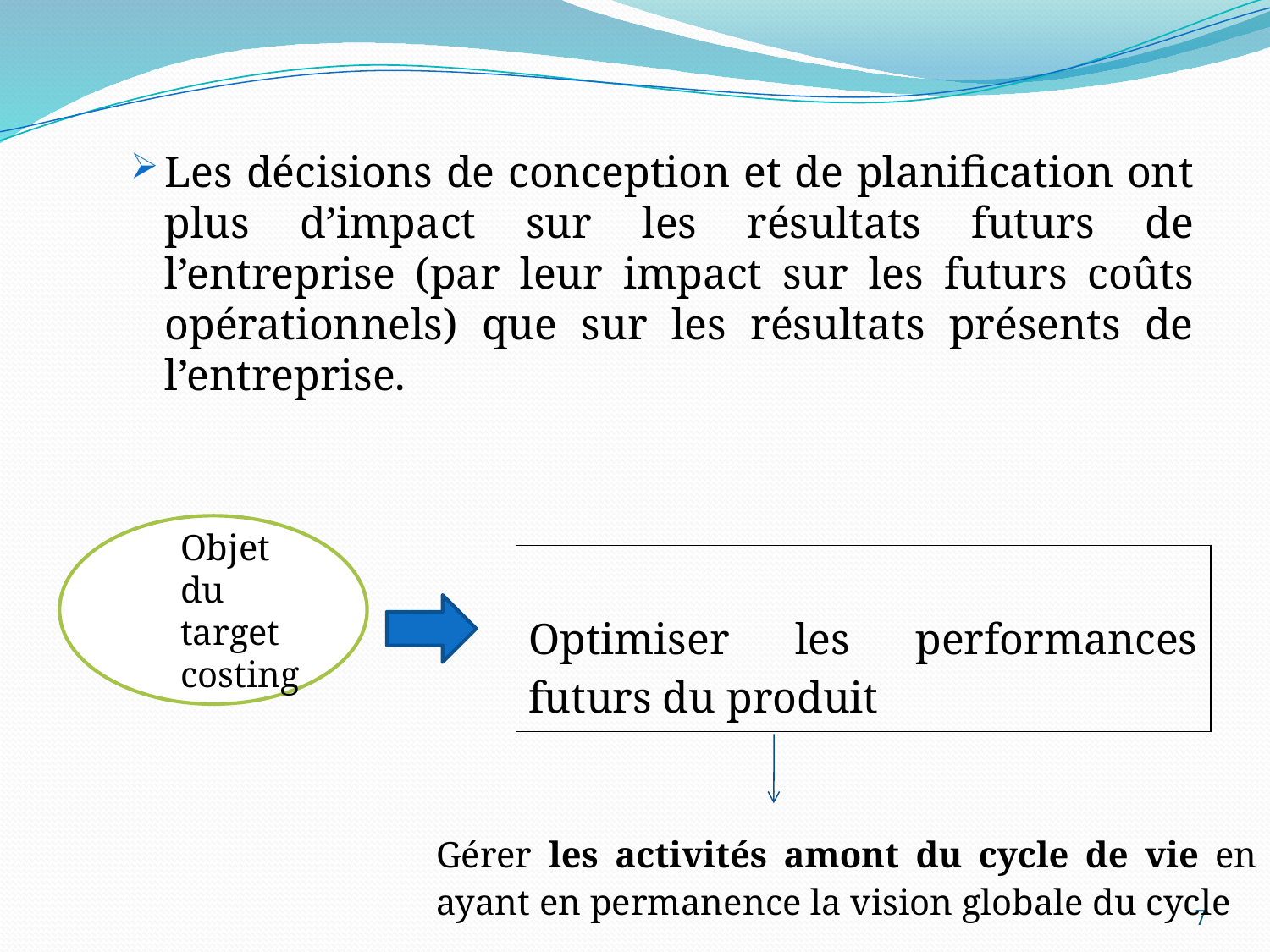

Les décisions de conception et de planification ont plus d’impact sur les résultats futurs de l’entreprise (par leur impact sur les futurs coûts opérationnels) que sur les résultats présents de l’entreprise.

Objet du target costing
| Optimiser les performances futurs du produit |
| --- |

| Gérer les activités amont du cycle de vie en ayant en permanence la vision globale du cycle |
| --- |
7